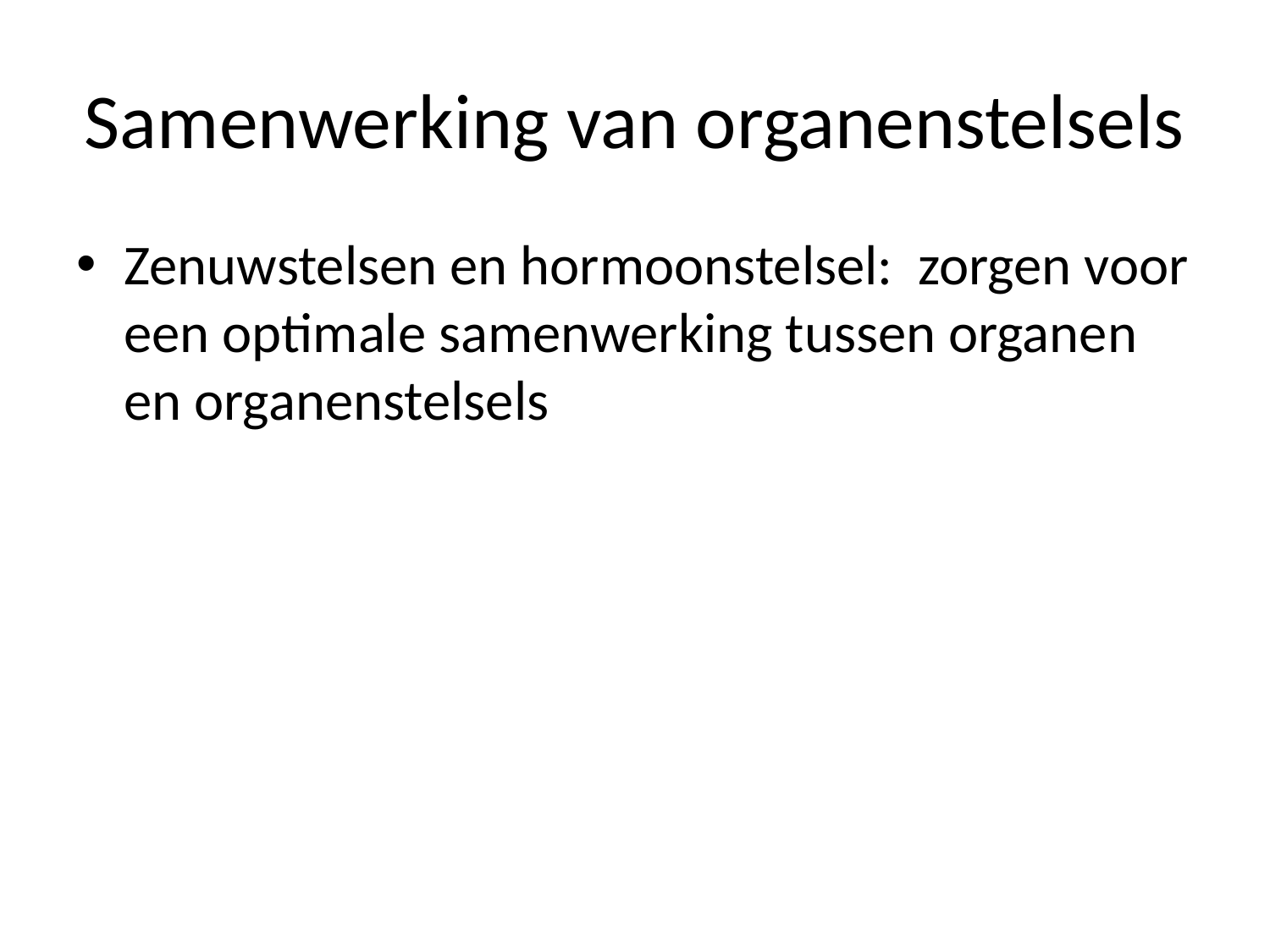

# Samenwerking van organenstelsels
Zenuwstelsen en hormoonstelsel:  zorgen voor een optimale samenwerking tussen organen en organenstelsels